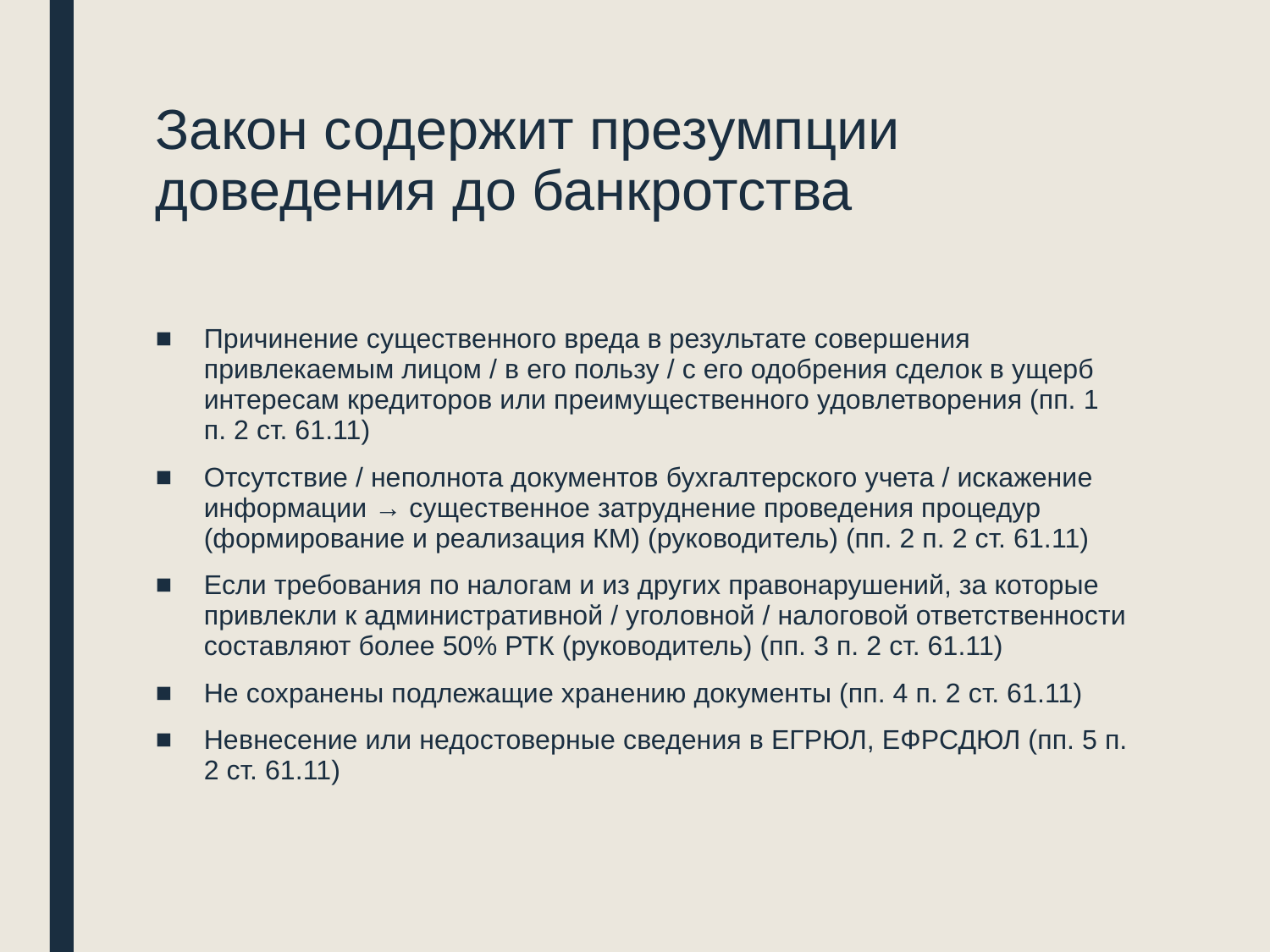

# Закон содержит презумпции доведения до банкротства
Причинение существенного вреда в результате совершения привлекаемым лицом / в его пользу / с его одобрения сделок в ущерб интересам кредиторов или преимущественного удовлетворения (пп. 1 п. 2 ст. 61.11)
Отсутствие / неполнота документов бухгалтерского учета / искажение информации → существенное затруднение проведения процедур (формирование и реализация КМ) (руководитель) (пп. 2 п. 2 ст. 61.11)
Если требования по налогам и из других правонарушений, за которые привлекли к административной / уголовной / налоговой ответственности составляют более 50% РТК (руководитель) (пп. 3 п. 2 ст. 61.11)
Не сохранены подлежащие хранению документы (пп. 4 п. 2 ст. 61.11)
Невнесение или недостоверные сведения в ЕГРЮЛ, ЕФРСДЮЛ (пп. 5 п. 2 ст. 61.11)